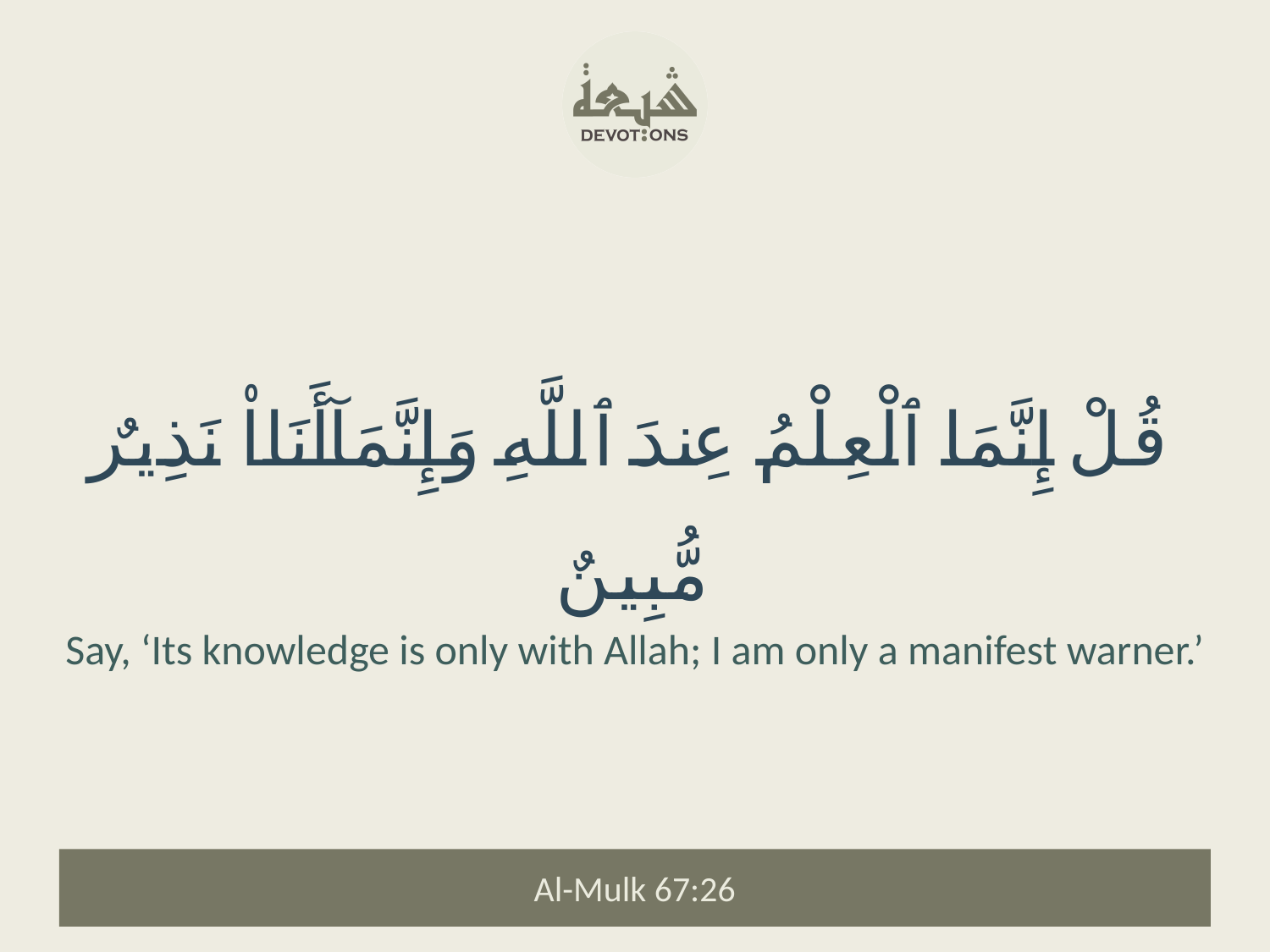

قُلْ إِنَّمَا ٱلْعِلْمُ عِندَ ٱللَّهِ وَإِنَّمَآ أَنَا۠ نَذِيرٌ مُّبِينٌ
Say, ‘Its knowledge is only with Allah; I am only a manifest warner.’
Al-Mulk 67:26